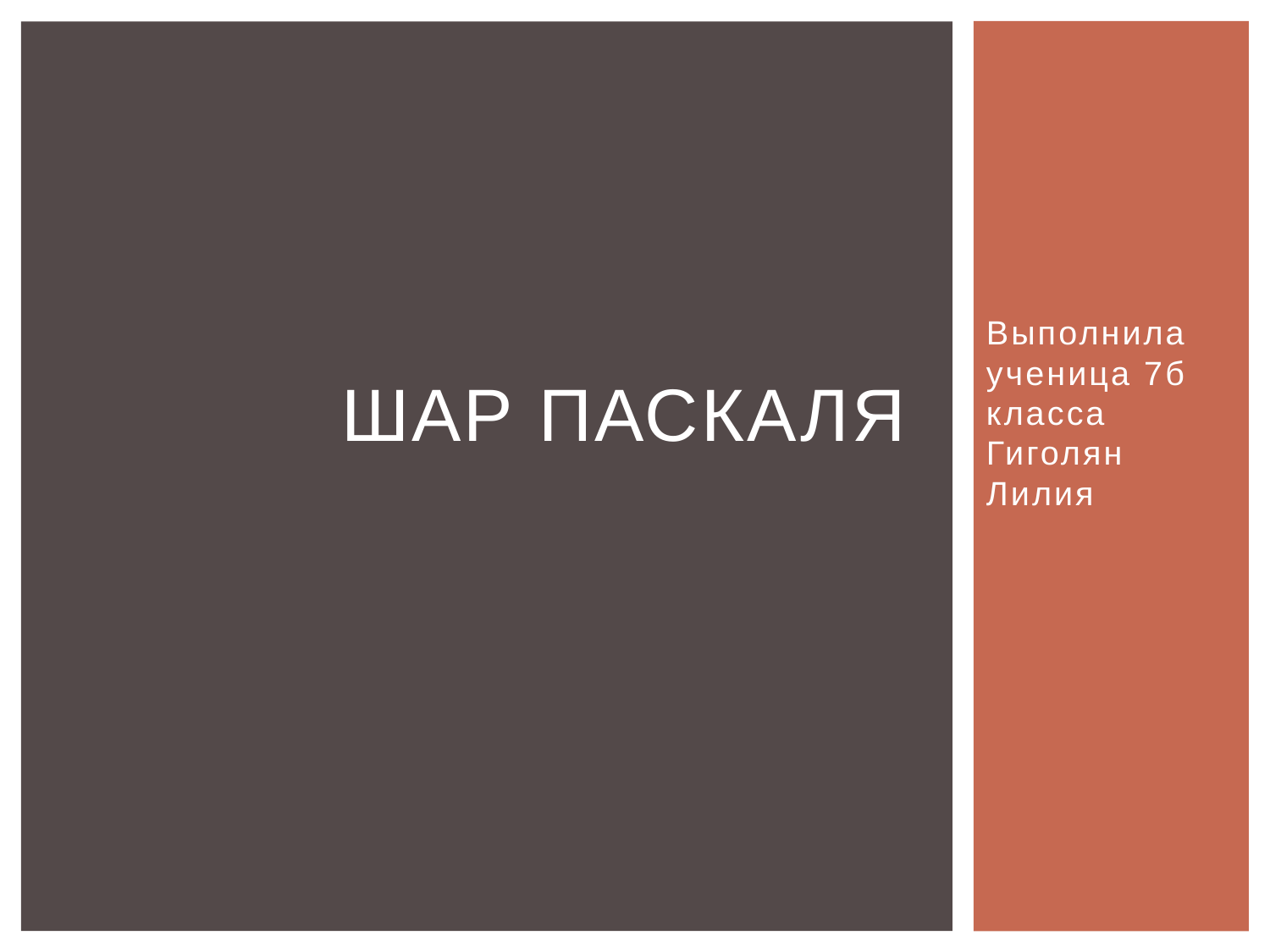

# Шар паскаля
Выполнила ученица 7б класса Гиголян Лилия